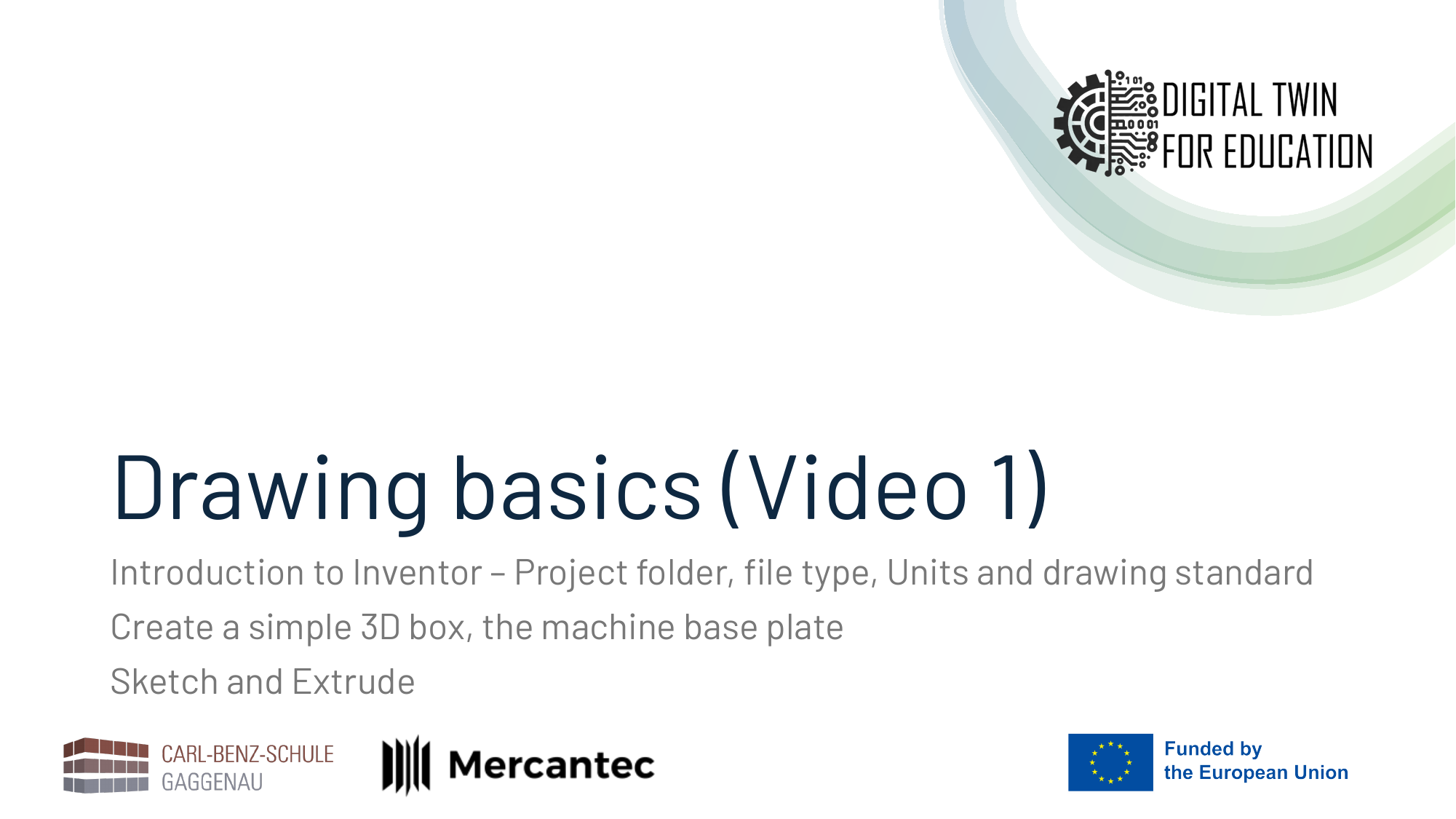

# Drawing basics (Video 1)
Introduction to Inventor – Project folder, file type, Units and drawing standard
Create a simple 3D box, the machine base plate
Sketch and Extrude